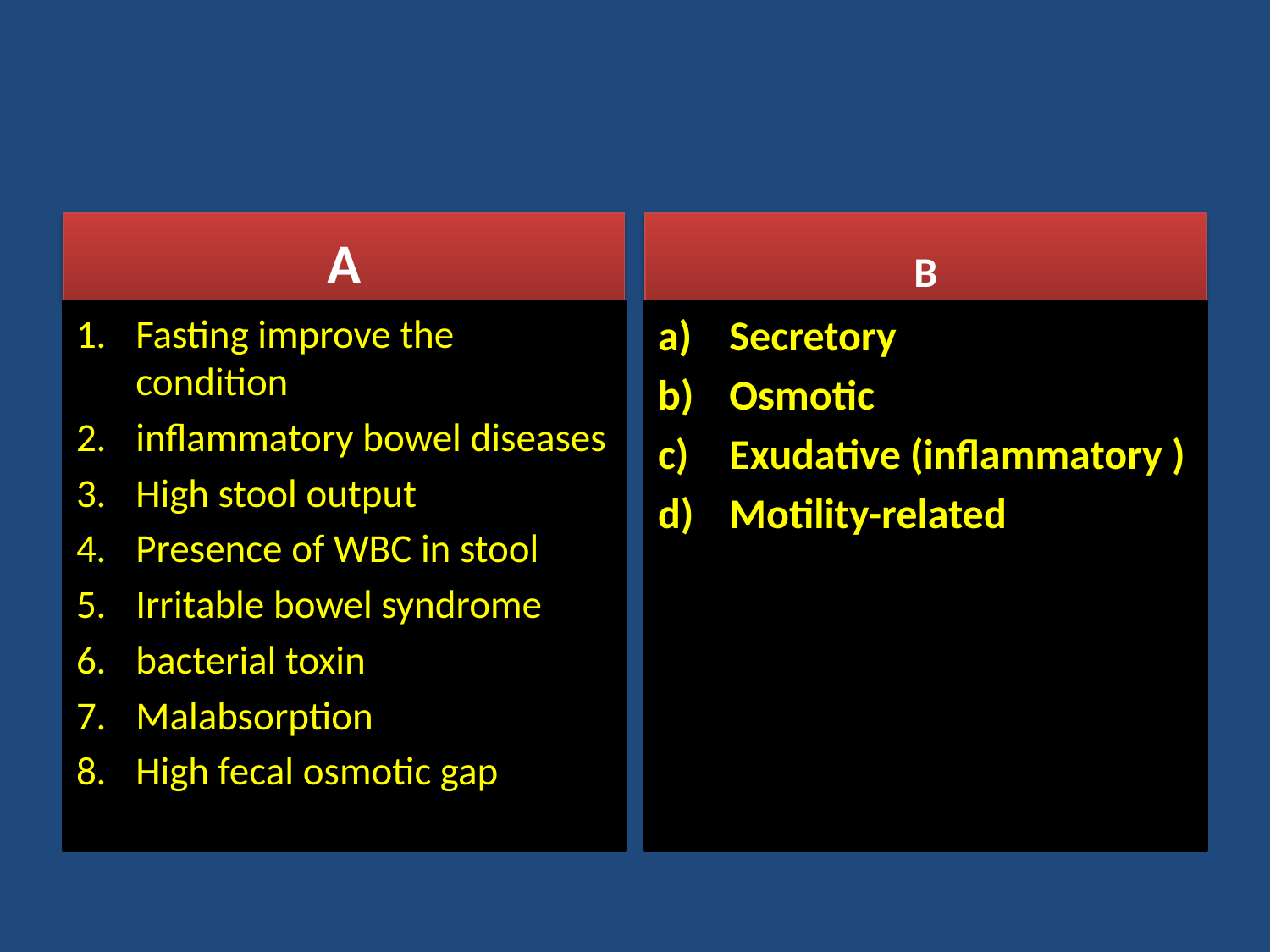

#
A
B
Fasting improve the condition
inflammatory bowel diseases
High stool output
Presence of WBC in stool
Irritable bowel syndrome
bacterial toxin
Malabsorption
High fecal osmotic gap

Secretory
Osmotic
Exudative (inflammatory )
Motility-related